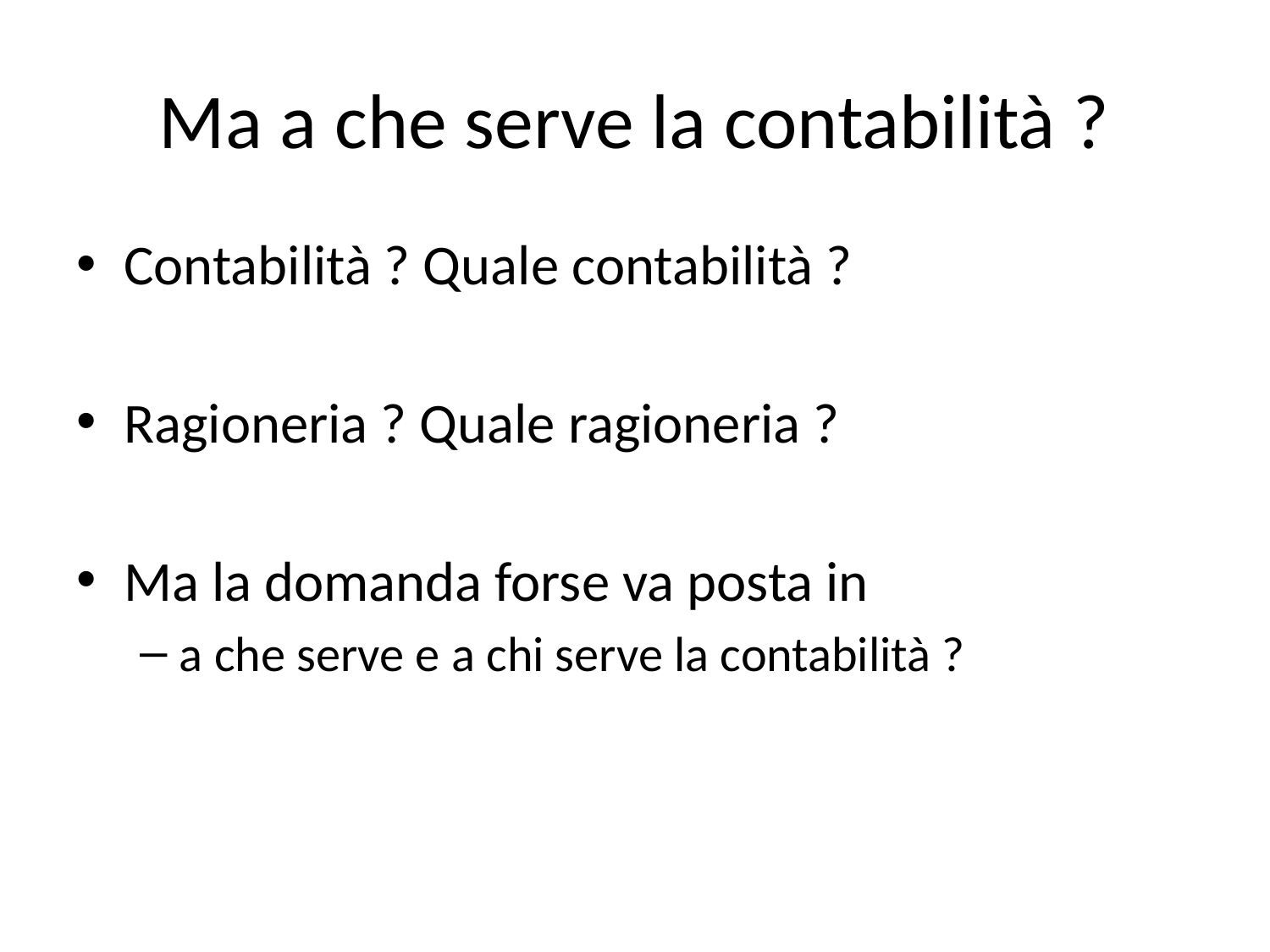

# Ma a che serve la contabilità ?
Contabilità ? Quale contabilità ?

Ragioneria ? Quale ragioneria ?

Ma la domanda forse va posta in
a che serve e a chi serve la contabilità ?